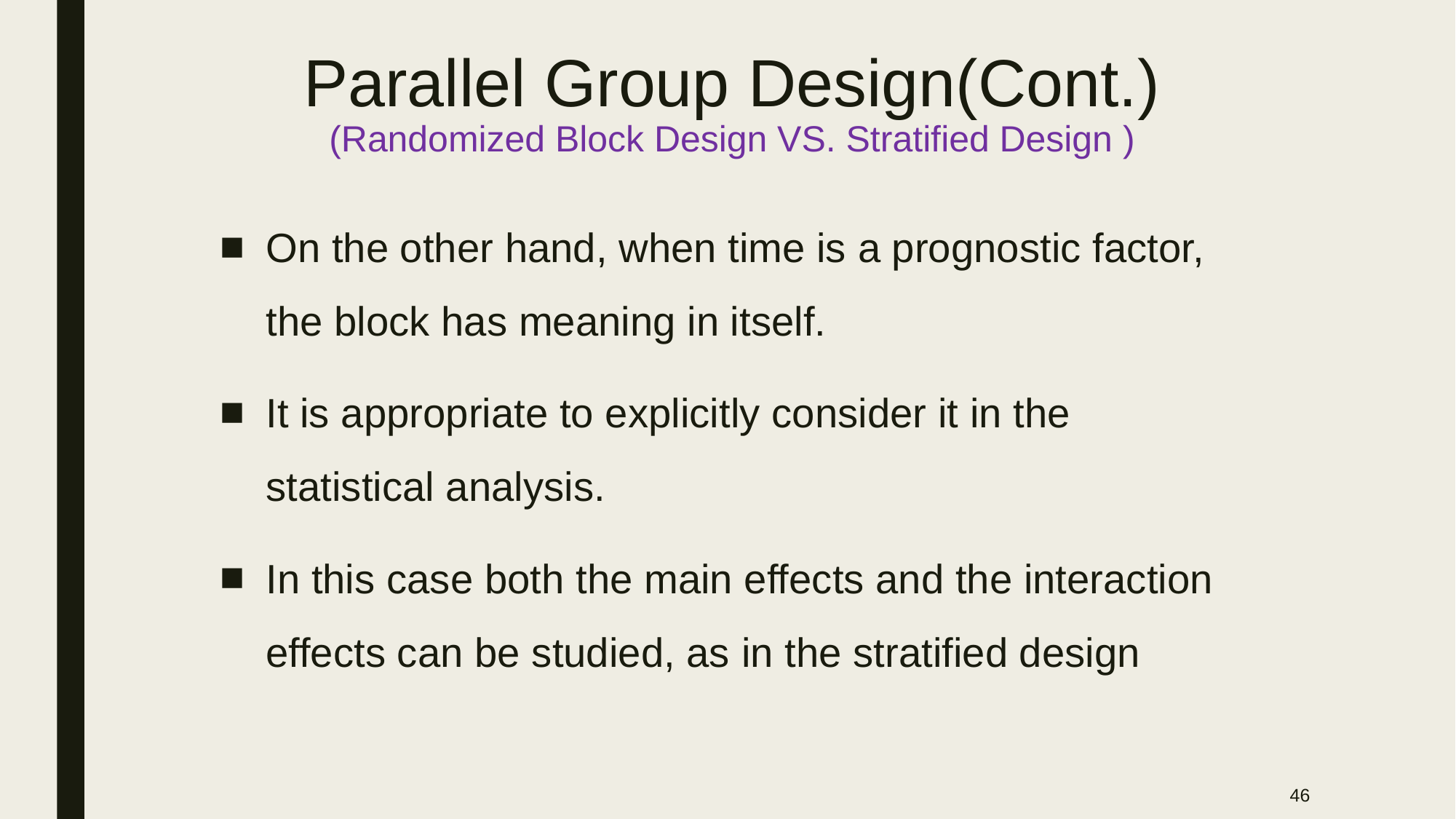

# Parallel Group Design(Cont.) (Randomized Block Design VS. Stratified Design )
On the other hand, when time is a prognostic factor, the block has meaning in itself.
It is appropriate to explicitly consider it in the statistical analysis.
In this case both the main effects and the interaction effects can be studied, as in the stratified design
46